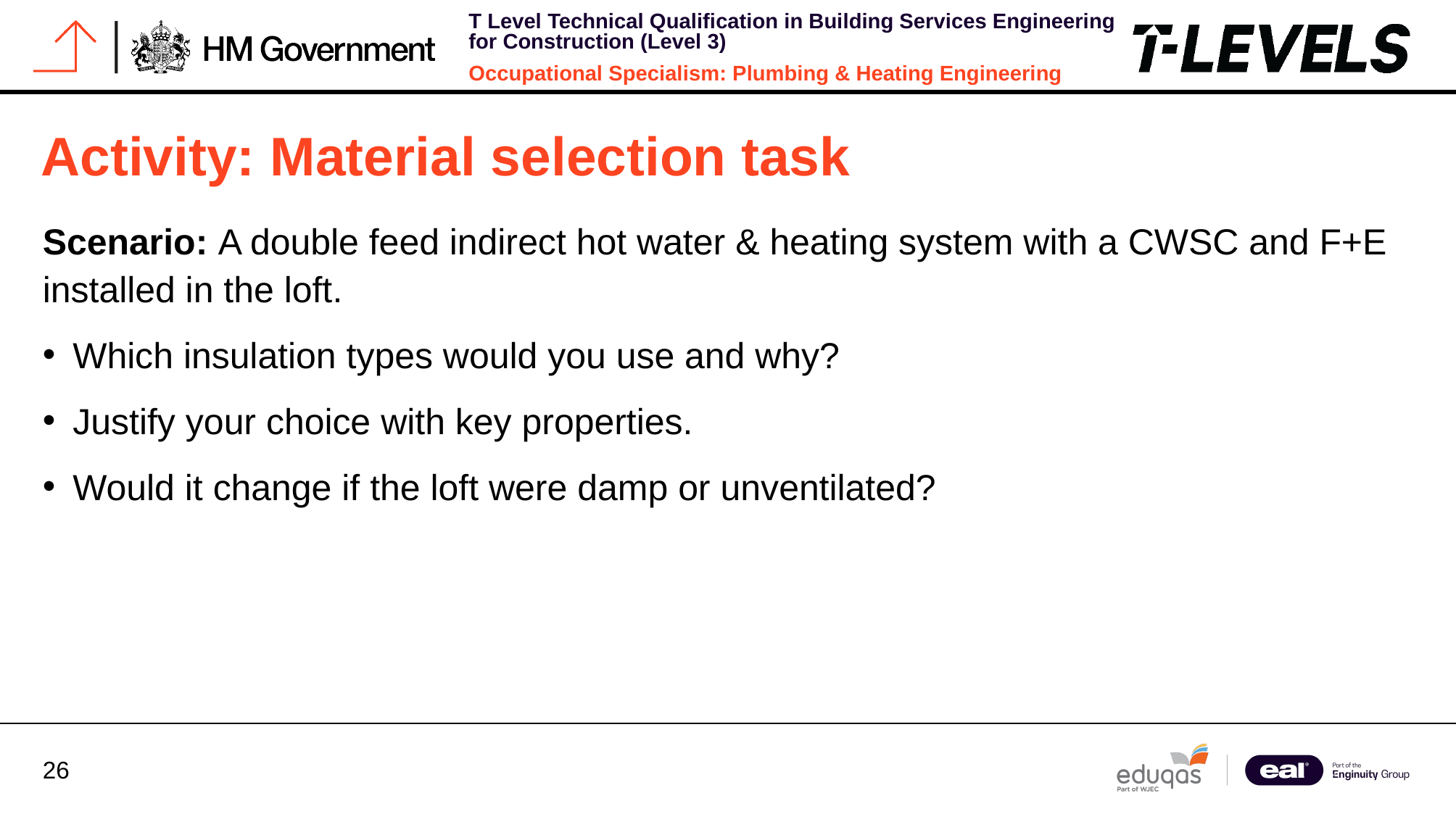

# Activity: Material selection task
Scenario: A double feed indirect hot water & heating system with a CWSC and F+E installed in the loft.
Which insulation types would you use and why?
Justify your choice with key properties.
Would it change if the loft were damp or unventilated?